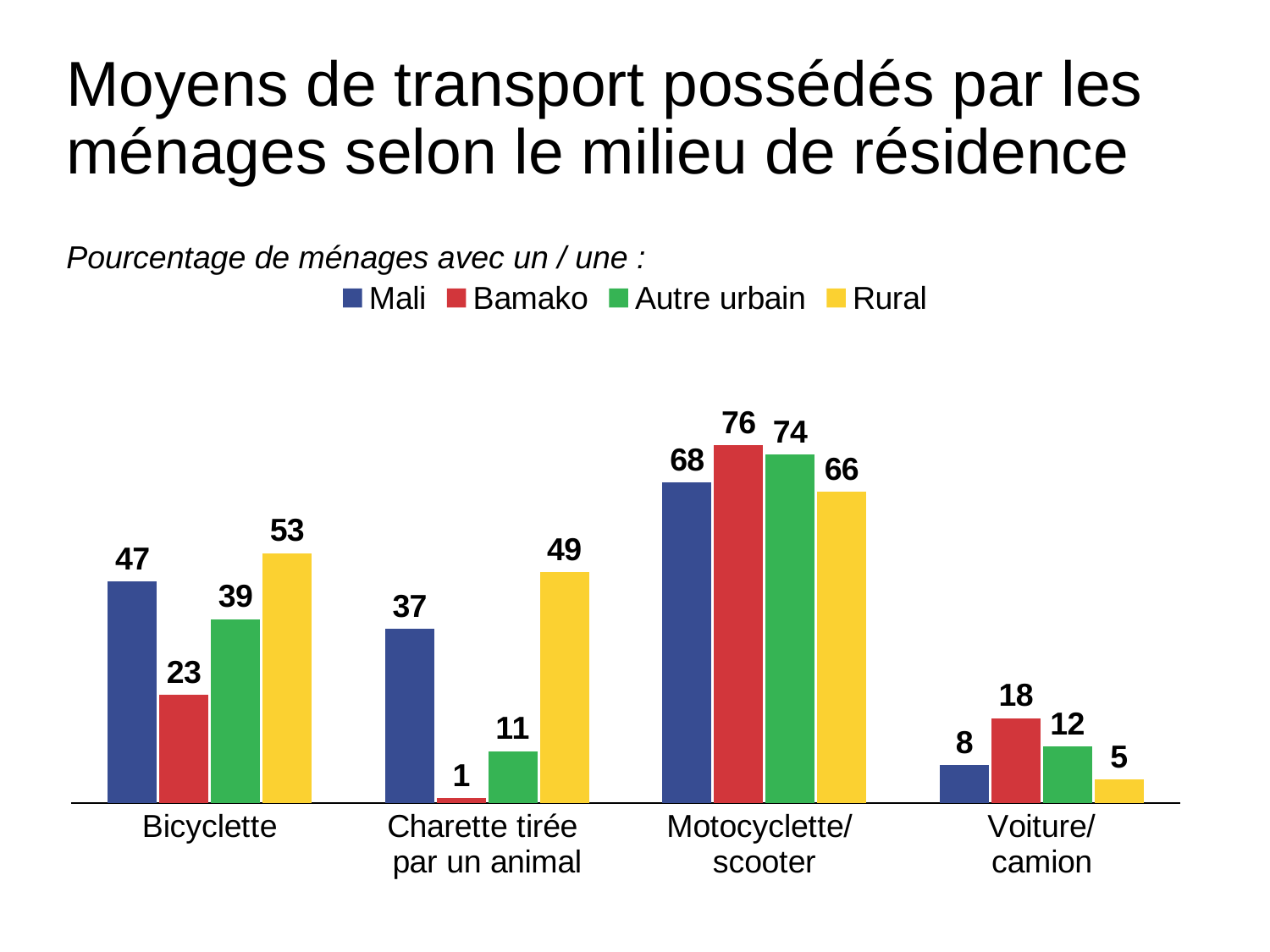

# Moyens de transport possédés par les ménages selon le milieu de résidence
Pourcentage de ménages avec un / une :

### Chart

| Category | Mali | Bamako | Autre urbain | Rural |
|---|---|---|---|---|
| Bicyclette | 47.0 | 23.0 | 39.0 | 53.0 |
| Charette tirée
par un animal | 37.0 | 1.0 | 11.0 | 49.0 |
| Motocyclette/
scooter | 68.0 | 76.0 | 74.0 | 66.0 |
| Voiture/
camion | 8.0 | 18.0 | 12.0 | 5.0 |